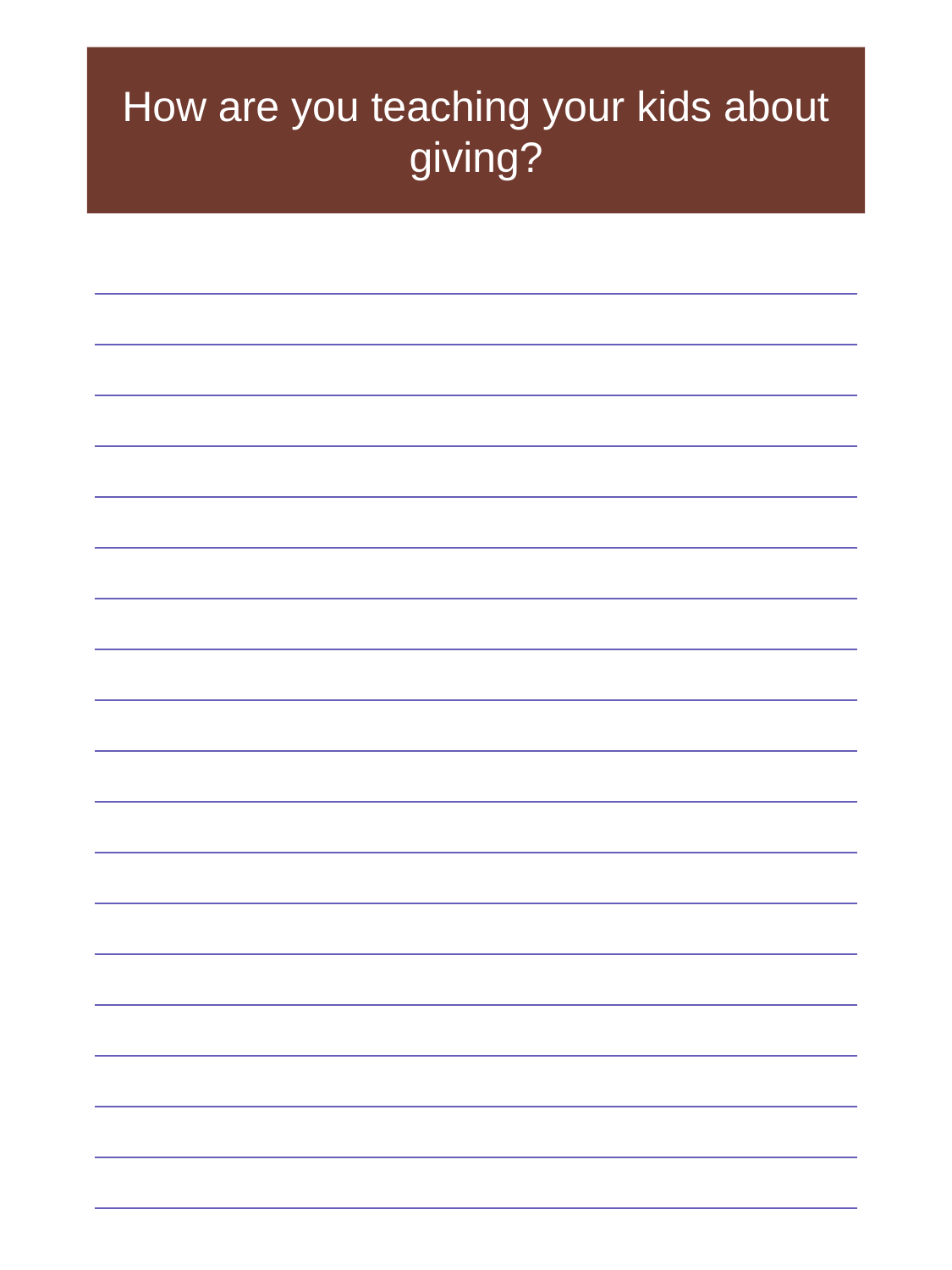

How are you teaching your kids about giving?
|  |
| --- |
|  |
|  |
|  |
|  |
|  |
|  |
|  |
|  |
|  |
|  |
|  |
|  |
|  |
|  |
|  |
|  |
|  |